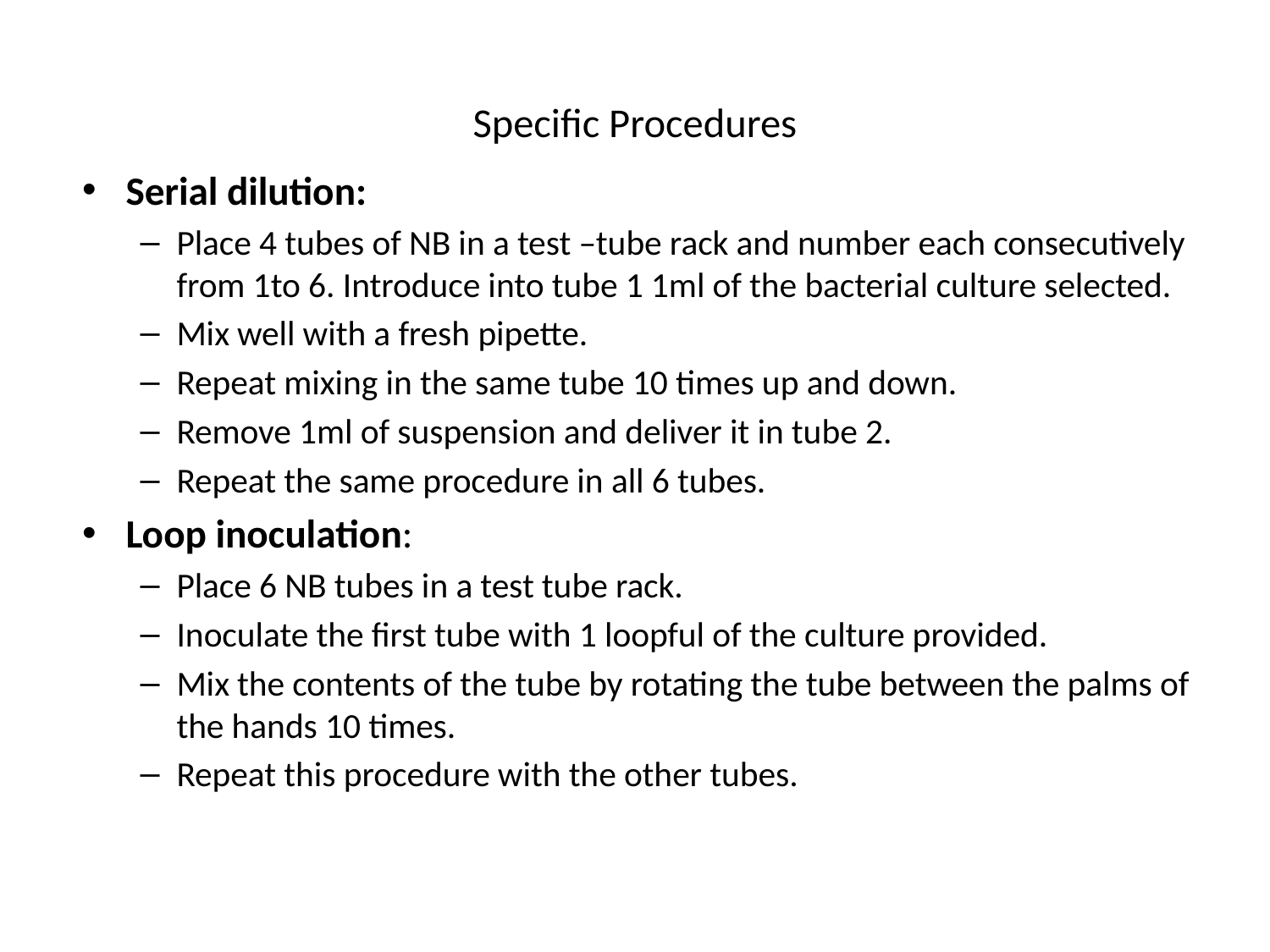

# Specific Procedures
Serial dilution:
Place 4 tubes of NB in a test –tube rack and number each consecutively from 1to 6. Introduce into tube 1 1ml of the bacterial culture selected.
Mix well with a fresh pipette.
Repeat mixing in the same tube 10 times up and down.
Remove 1ml of suspension and deliver it in tube 2.
Repeat the same procedure in all 6 tubes.
Loop inoculation:
Place 6 NB tubes in a test tube rack.
Inoculate the first tube with 1 loopful of the culture provided.
Mix the contents of the tube by rotating the tube between the palms of the hands 10 times.
Repeat this procedure with the other tubes.